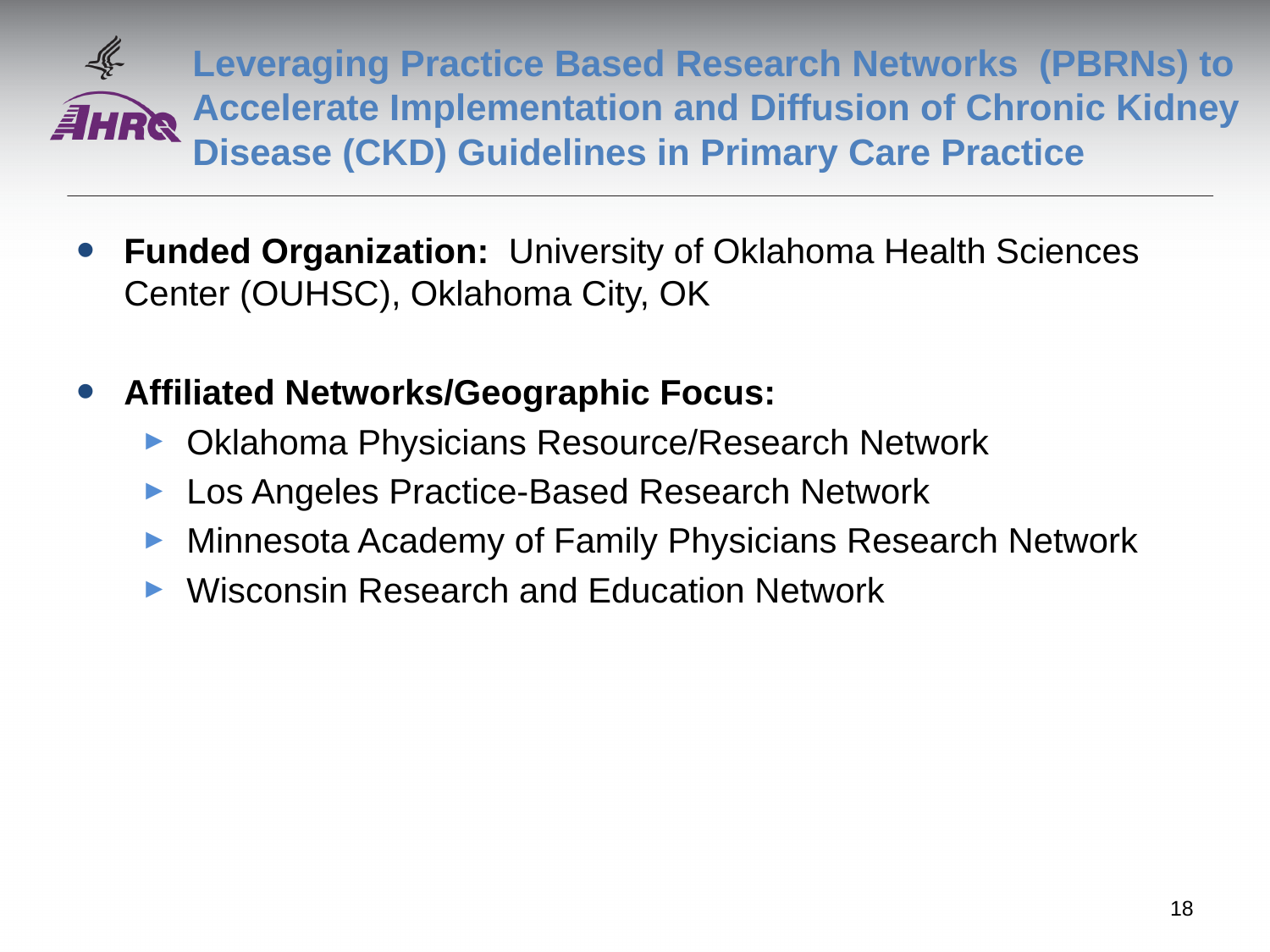

# Leveraging Practice Based Research Networks  (PBRNs) to Accelerate Implementation and Diffusion of Chronic Kidney Disease (CKD) Guidelines in Primary Care Practice
Funded Organization:  University of Oklahoma Health Sciences Center (OUHSC), Oklahoma City, OK

Affiliated Networks/Geographic Focus:
Oklahoma Physicians Resource/Research Network
Los Angeles Practice-Based Research Network
Minnesota Academy of Family Physicians Research Network
Wisconsin Research and Education Network

18